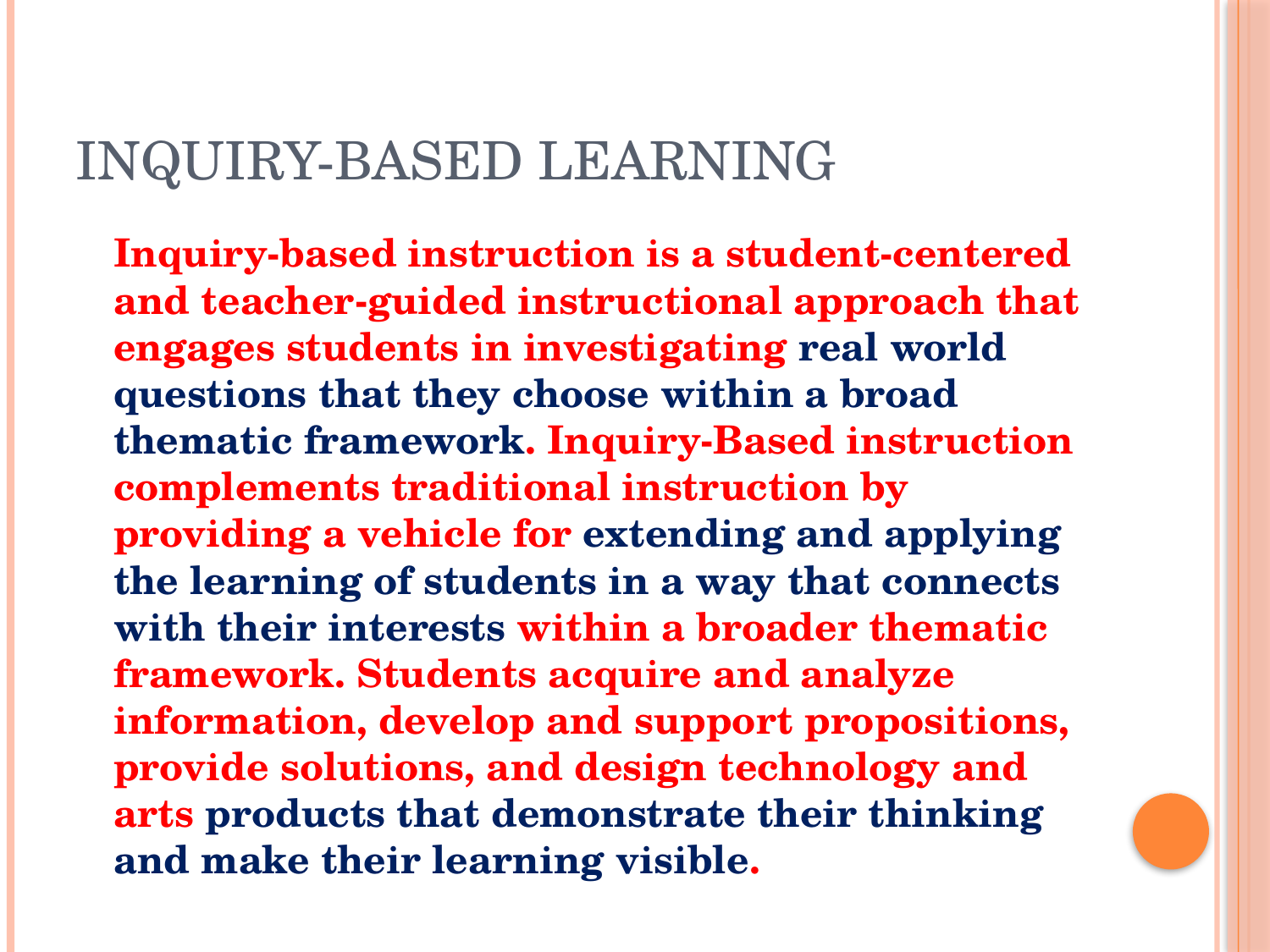

# Inquiry-based Learning
	Inquiry-based instruction is a student-centered and teacher-guided instructional approach that engages students in investigating real world questions that they choose within a broad thematic framework. Inquiry-Based instruction complements traditional instruction by providing a vehicle for extending and applying the learning of students in a way that connects with their interests within a broader thematic framework. Students acquire and analyze information, develop and support propositions, provide solutions, and design technology and arts products that demonstrate their thinking and make their learning visible.